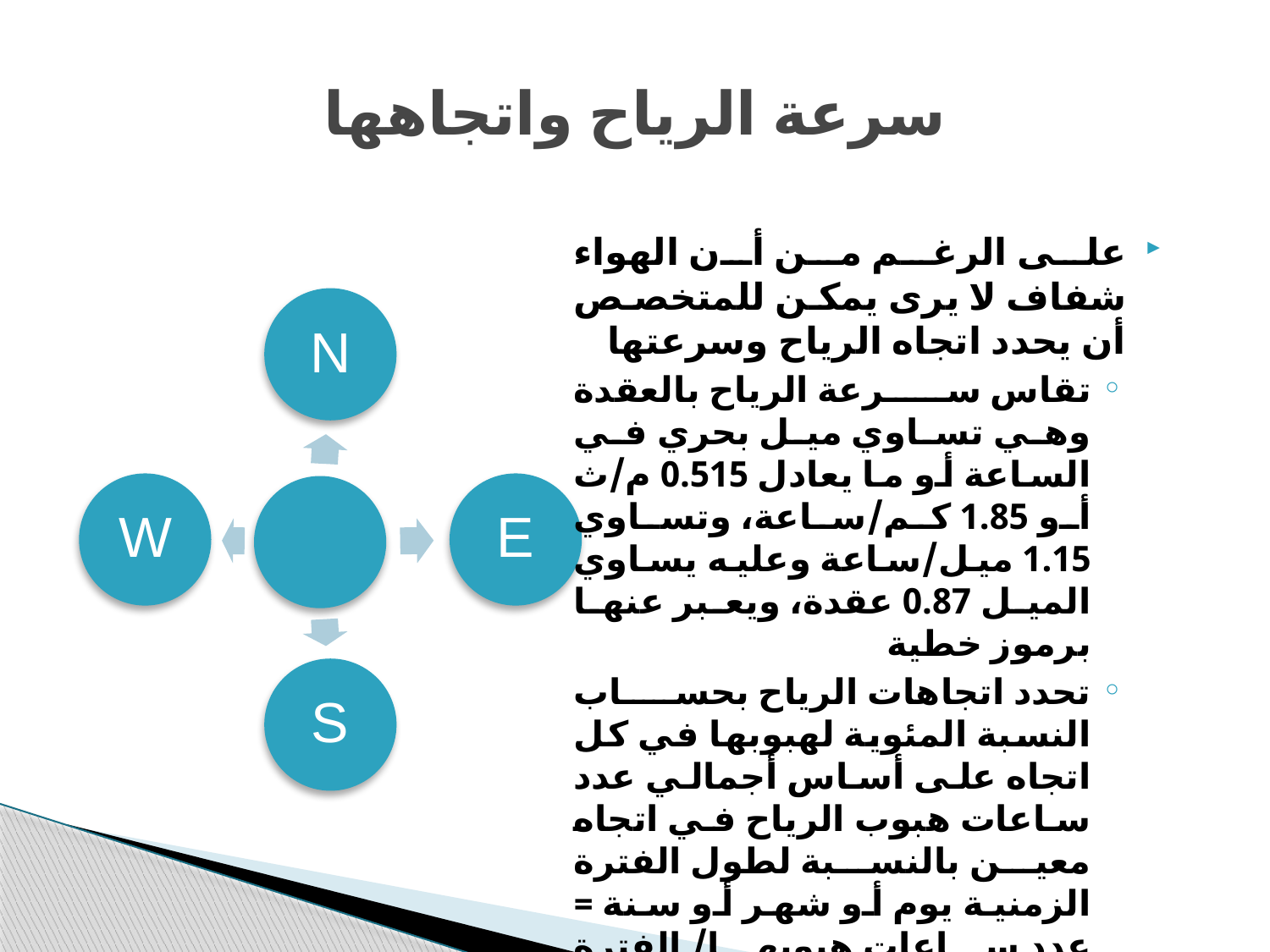

# سرعة الرياح واتجاهها
على الرغم من أن الهواء شفاف لا يرى يمكن للمتخصص أن يحدد اتجاه الرياح وسرعتها
تقاس سرعة الرياح بالعقدة وهي تساوي ميل بحري في الساعة أو ما يعادل 0.515 م/ث أو 1.85 كم/ساعة، وتساوي 1.15 ميل/ساعة وعليه يساوي الميل 0.87 عقدة، ويعبر عنها برموز خطية
تحدد اتجاهات الرياح بحساب النسبة المئوية لهبوبها في كل اتجاه على أساس أجمالي عدد ساعات هبوب الرياح في اتجاه معين بالنسبة لطول الفترة الزمنية يوم أو شهر أو سنة = عدد ساعات هبوبها/ الفترة الزمنية   ×100

N

E

S

W